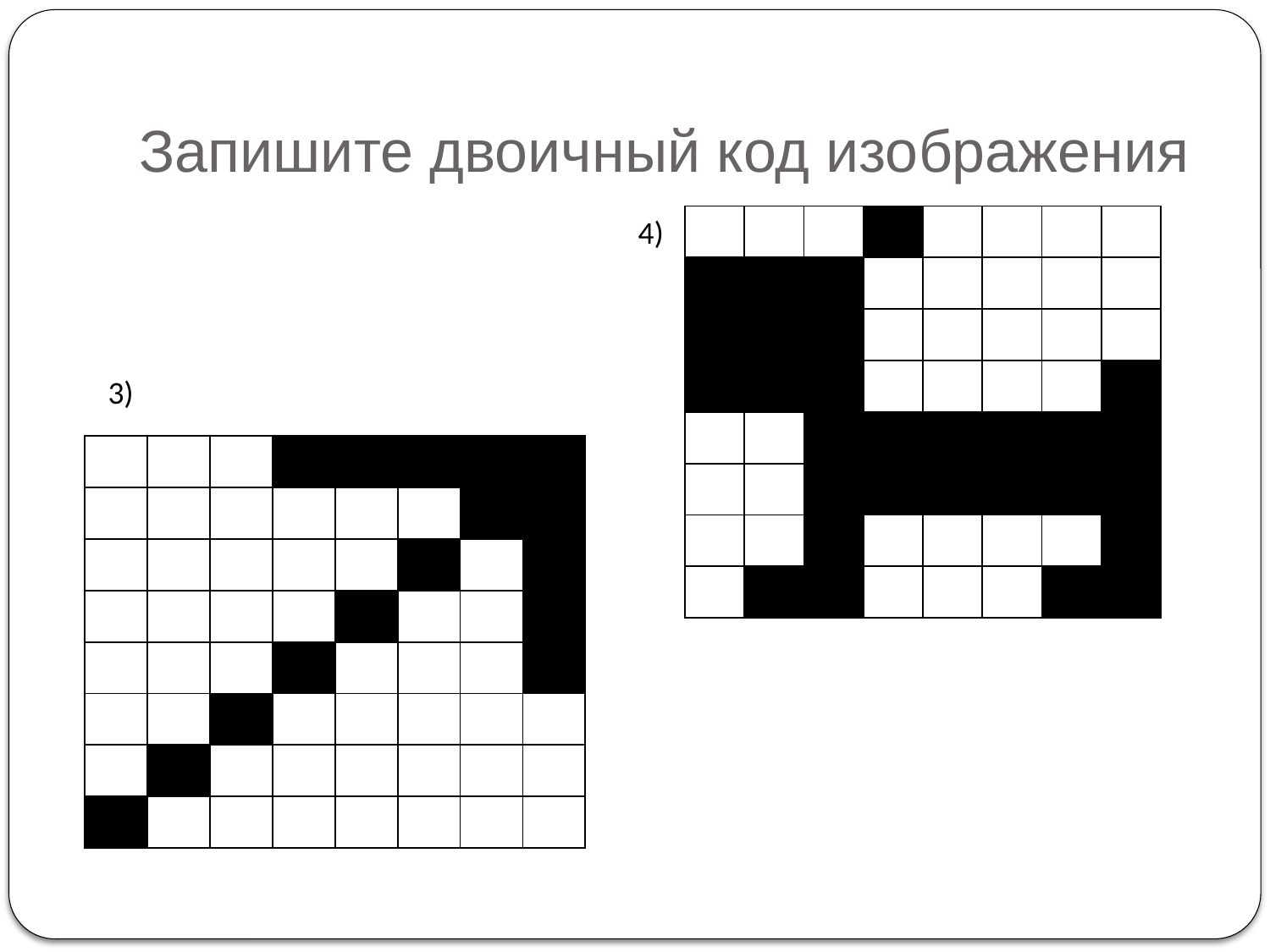

# Запишите двоичный код изображения
4)
|  |  |  |  |  |  |  |  |
| --- | --- | --- | --- | --- | --- | --- | --- |
|  |  |  |  |  |  |  |  |
|  |  |  |  |  |  |  |  |
|  |  |  |  |  |  |  |  |
|  |  |  |  |  |  |  |  |
|  |  |  |  |  |  |  |  |
|  |  |  |  |  |  |  |  |
|  |  |  |  |  |  |  |  |
3)
|  |  |  |  |  |  |  |  |
| --- | --- | --- | --- | --- | --- | --- | --- |
|  |  |  |  |  |  |  |  |
|  |  |  |  |  |  |  |  |
|  |  |  |  |  |  |  |  |
|  |  |  |  |  |  |  |  |
|  |  |  |  |  |  |  |  |
|  |  |  |  |  |  |  |  |
|  |  |  |  |  |  |  |  |